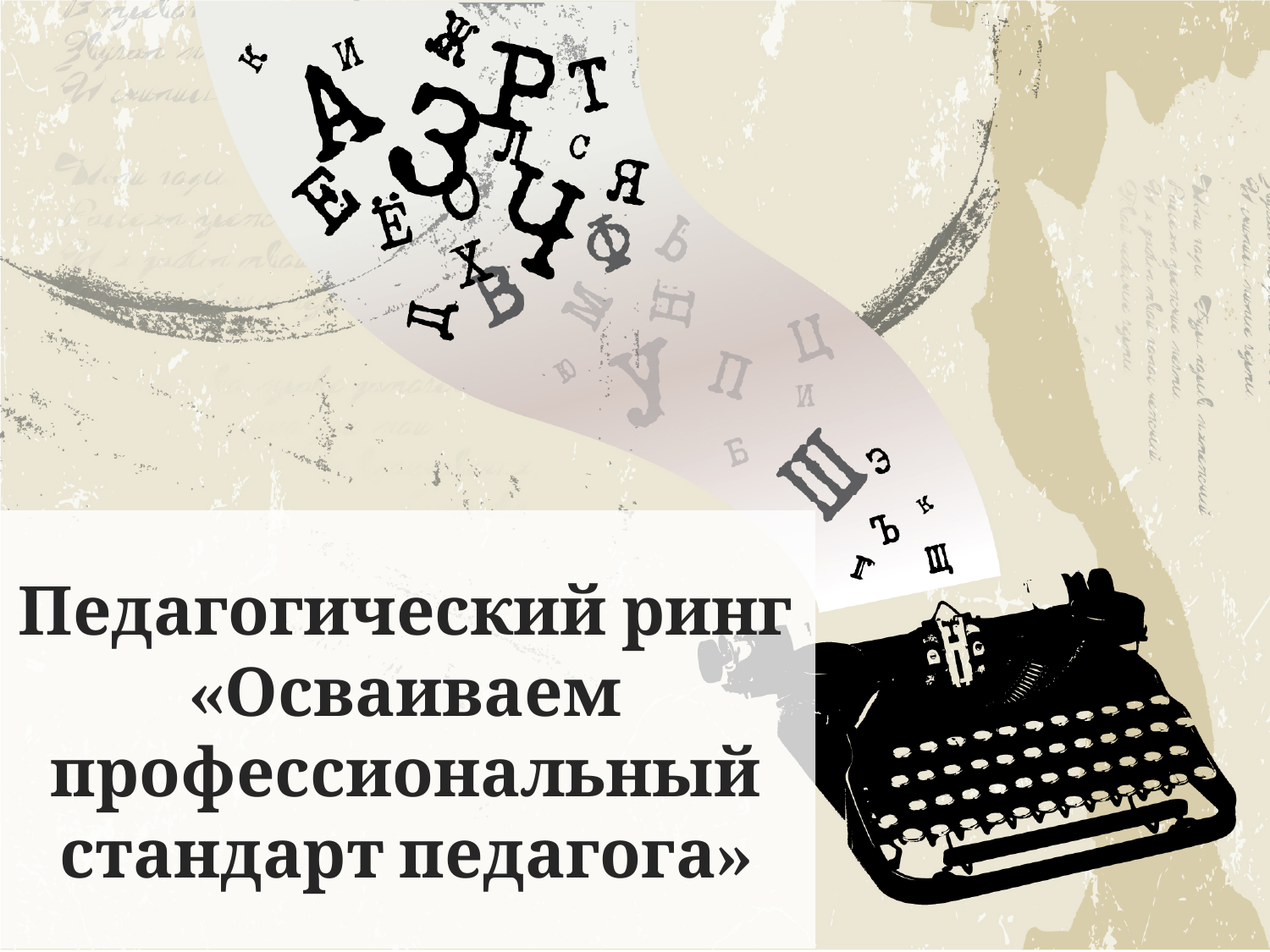

# Педагогический ринг «Осваиваем профессиональный стандарт педагога»